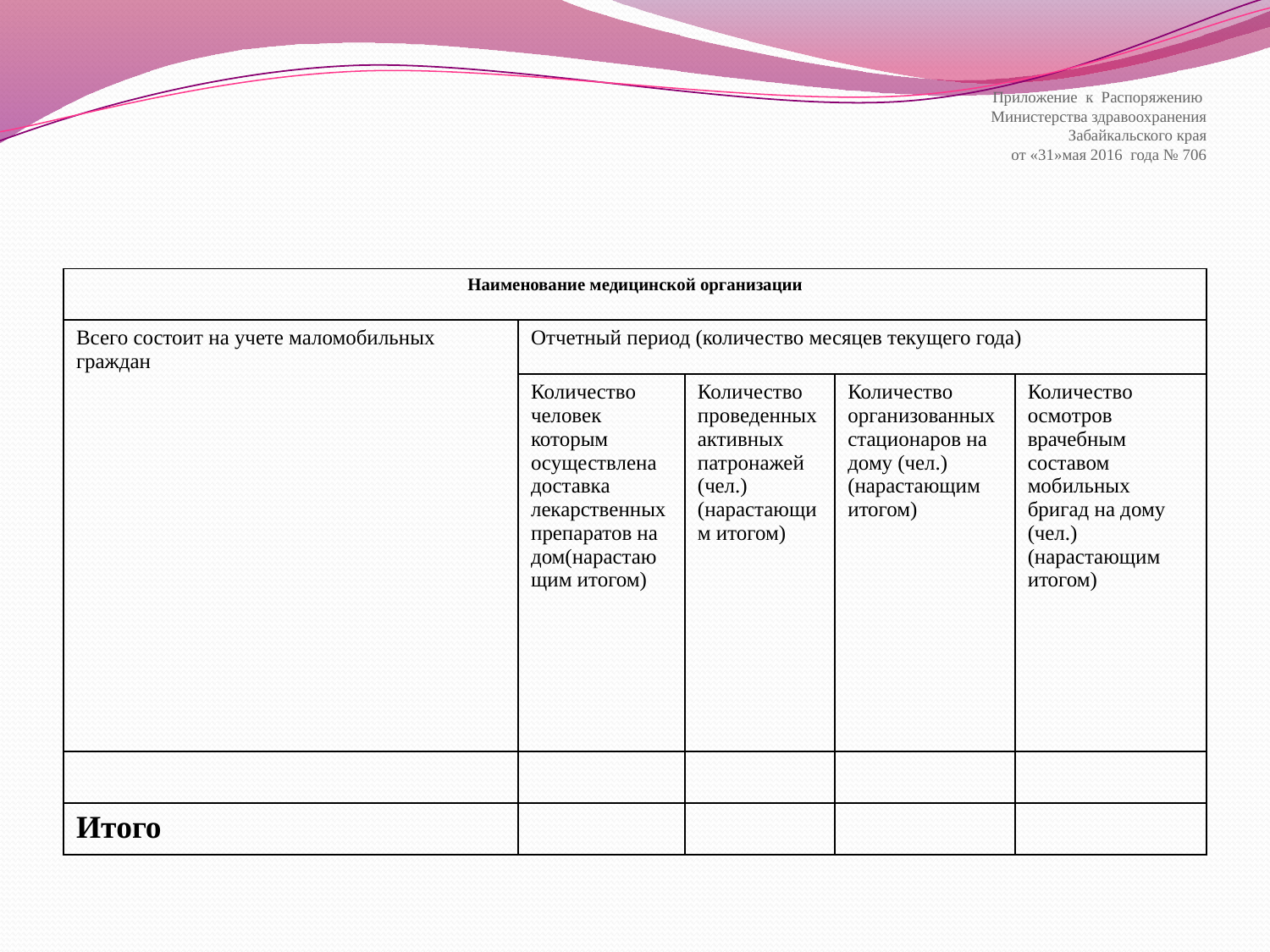

# Приложение  к  Распоряжению Министерства здравоохранения Забайкальского края от «31»мая 2016  года № 706
| Наименование медицинской организации |  |  |  |  |
| --- | --- | --- | --- | --- |
| Всего состоит на учете маломобильных граждан | Отчетный период (количество месяцев текущего года) |  |  |  |
|  | Количество человек которым осуществлена доставка лекарственных препаратов на дом(нарастающим итогом) | Количество проведенных активных патронажей (чел.)(нарастающим итогом) | Количество организованных стационаров на дому (чел.) (нарастающим итогом) | Количество осмотров врачебным составом мобильных бригад на дому (чел.) (нарастающим итогом) |
|  |  |  |  |  |
| Итого |  |  |  |  |